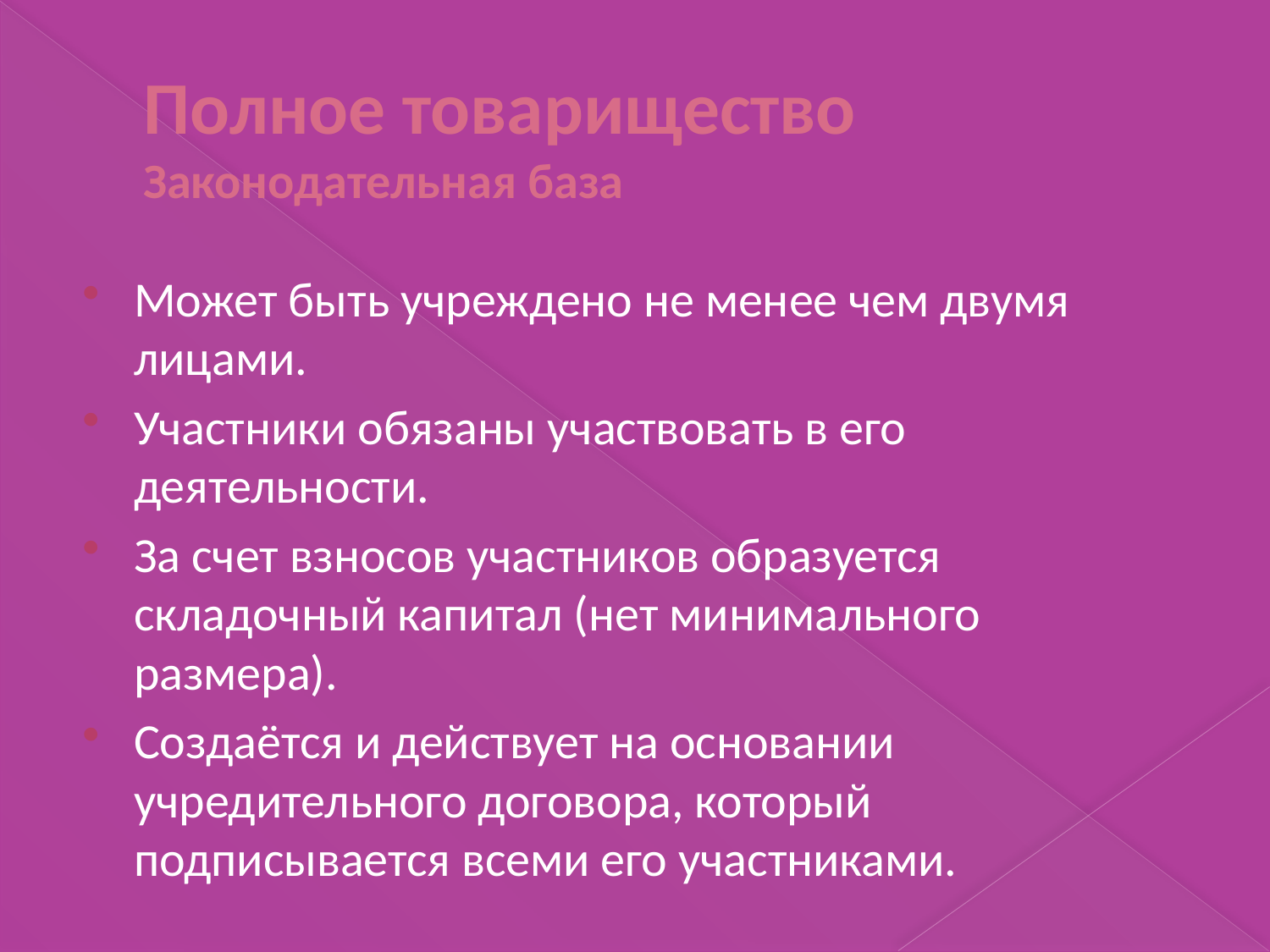

# Полное товарищество Законодательная база
Может быть учреждено не менее чем двумя лицами.
Участники обязаны участвовать в его деятельности.
За счет взносов участников образуется складочный капитал (нет минимального размера).
Cоздаётся и действует на основании учредительного договора, который подписывается всеми его участниками.